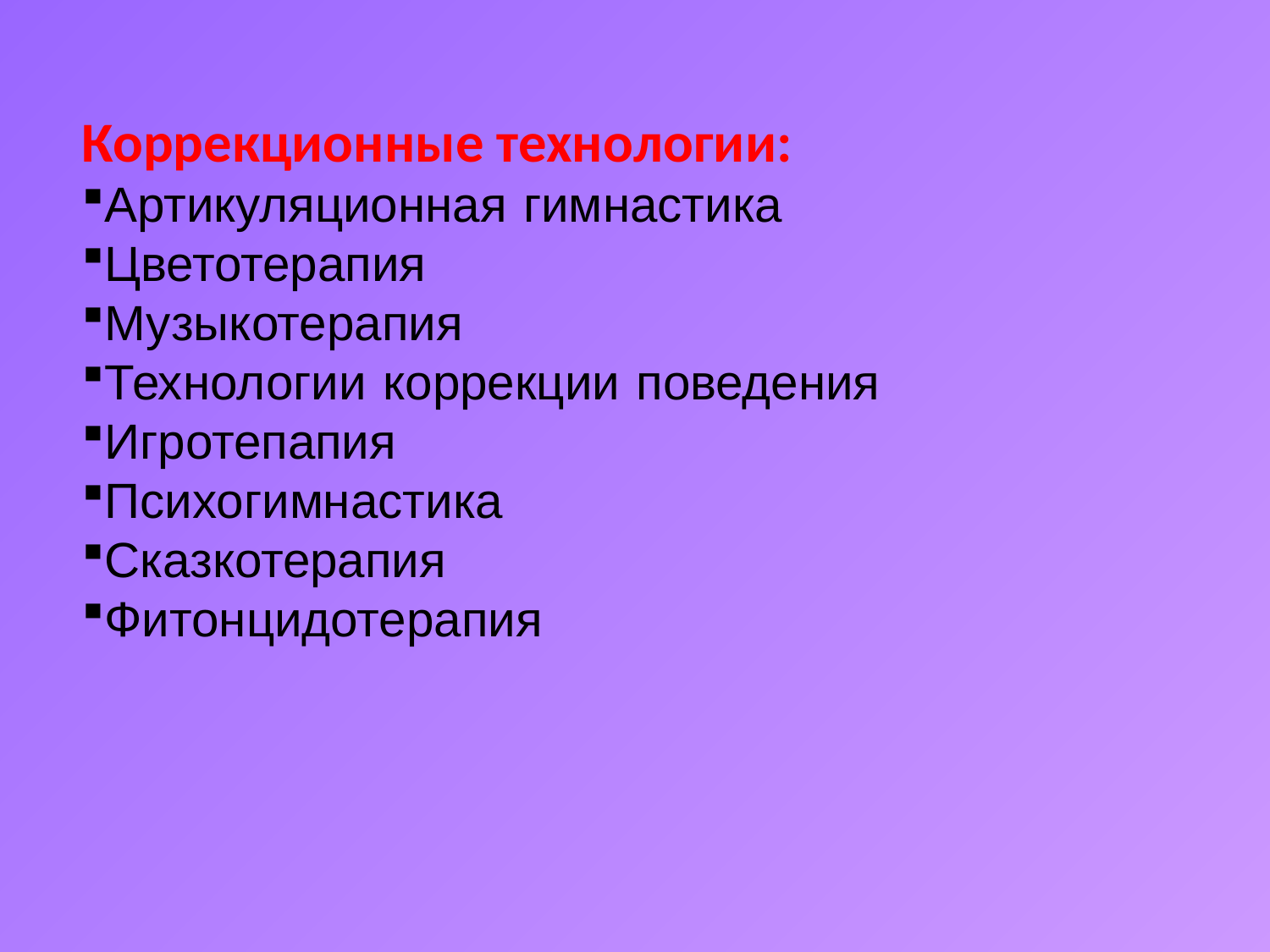

Коррекционные технологии:
Артикуляционная гимнастика
Цветотерапия
Музыкотерапия
Технологии коррекции поведения
Игротепапия
Психогимнастика
Сказкотерапия
Фитонцидотерапия